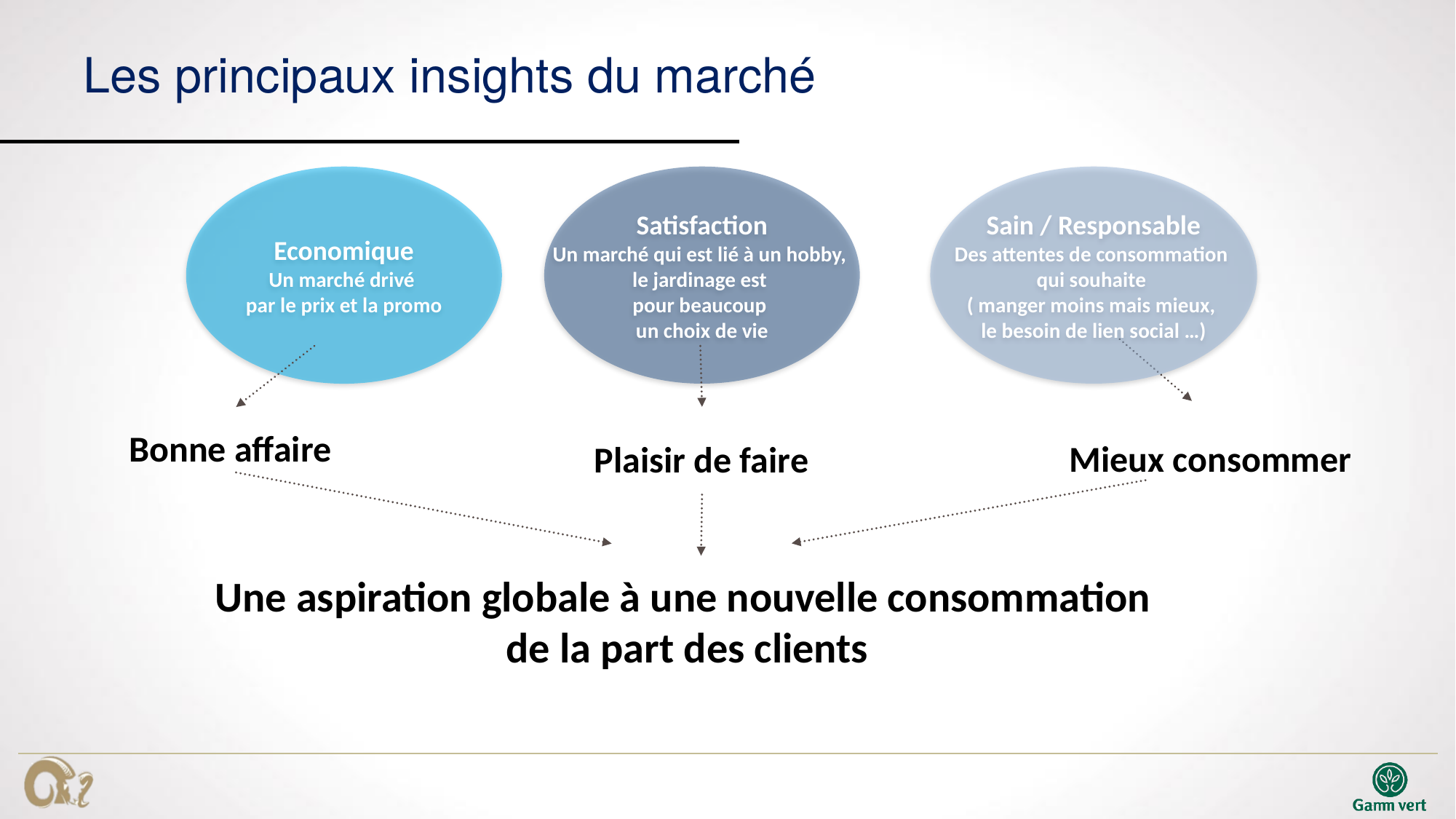

# Les principaux insights du marché
Economique
Un marché drivé
par le prix et la promo
Satisfaction
Un marché qui est lié à un hobby,
le jardinage est
pour beaucoup
un choix de vie
Sain / Responsable
Des attentes de consommation
qui souhaite
( manger moins mais mieux,
le besoin de lien social …)

Bonne affaire
Mieux consommer
Plaisir de faire

Une aspiration globale à une nouvelle consommation
de la part des clients